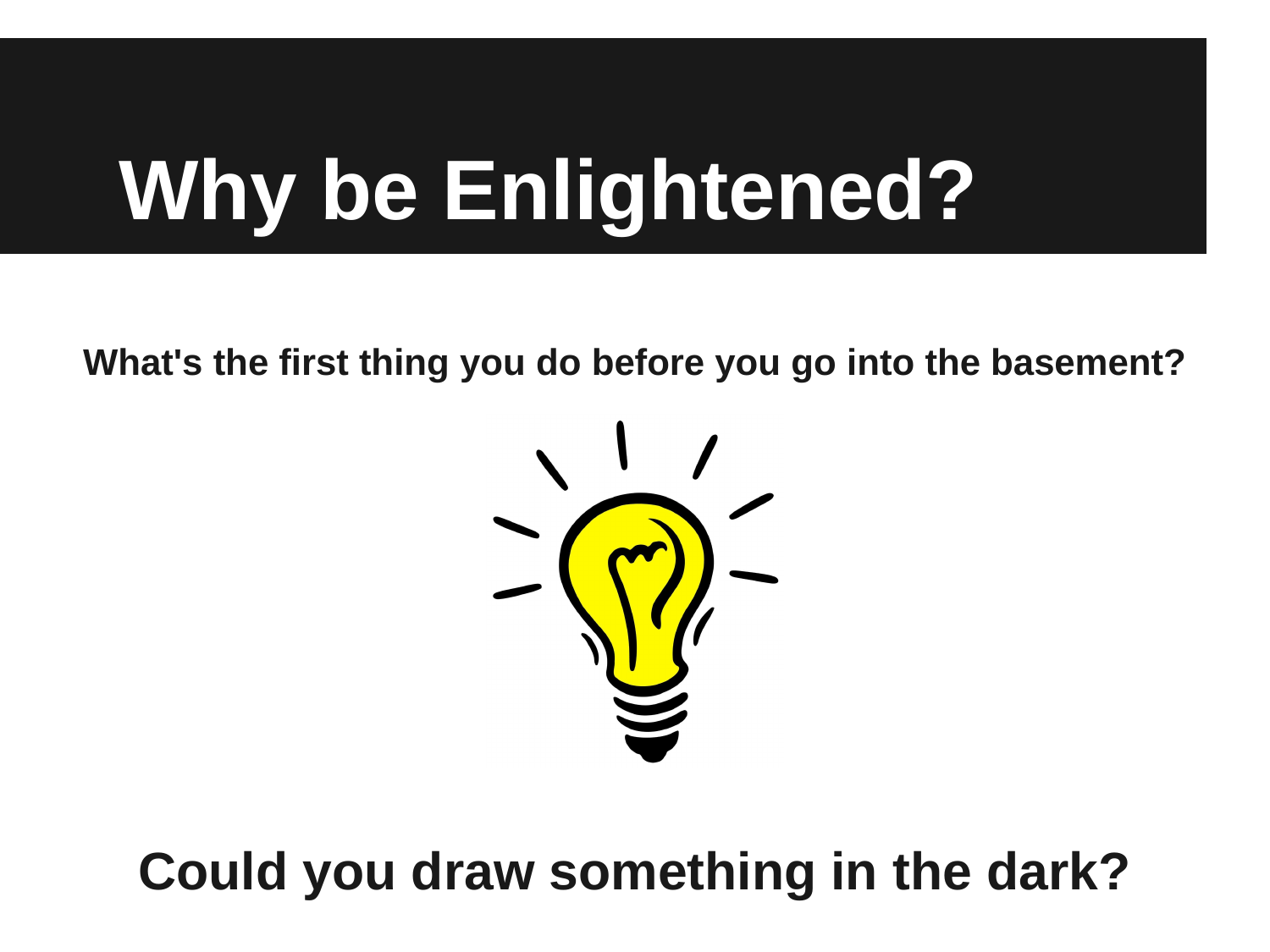

# Why be Enlightened?

What's the first thing you do before you go into the basement?

Could you draw something in the dark?